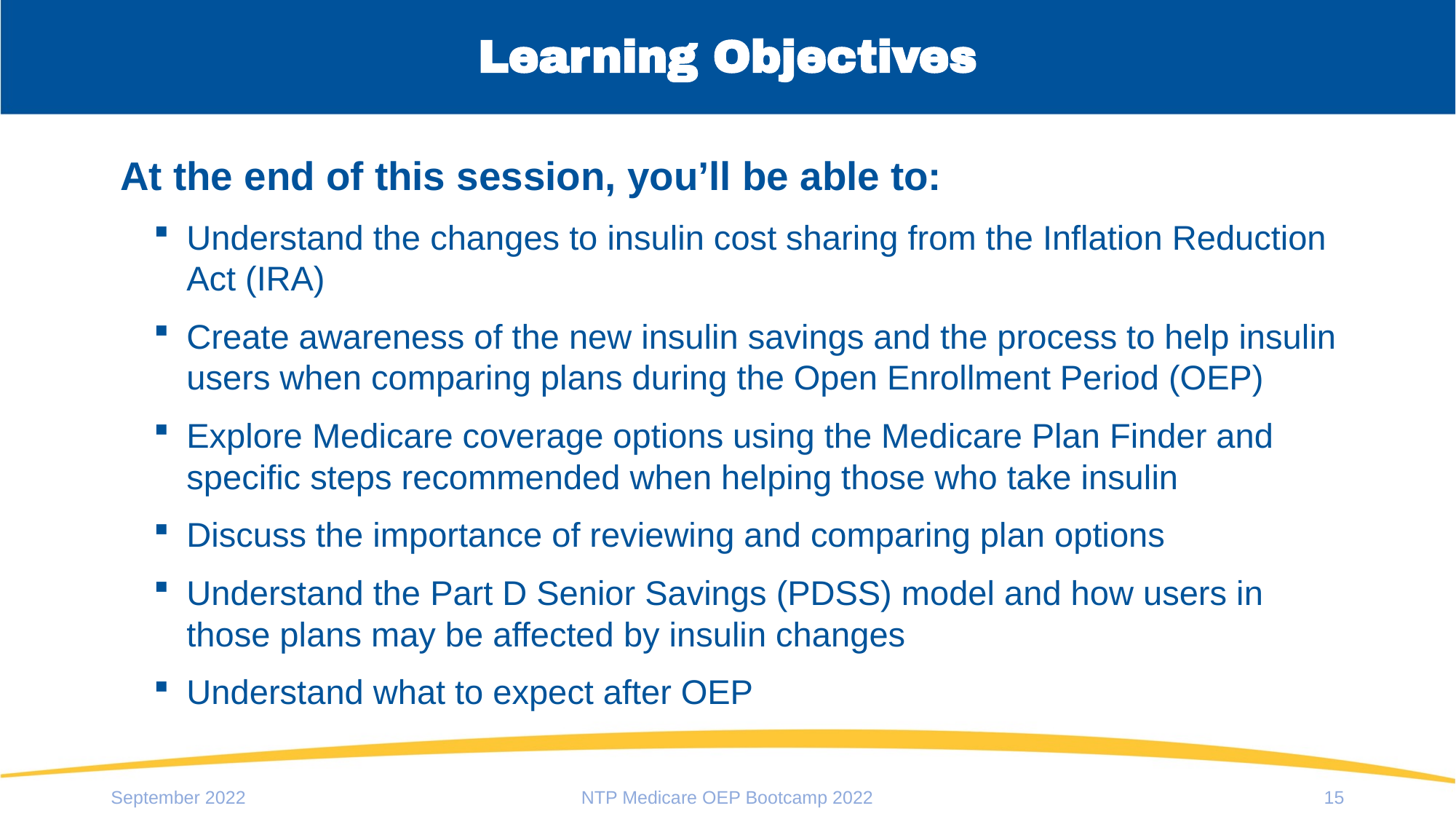

# Learning Objectives
At the end of this session, you’ll be able to:
Understand the changes to insulin cost sharing from the Inflation Reduction Act (IRA)
Create awareness of the new insulin savings and the process to help insulin users when comparing plans during the Open Enrollment Period (OEP)
Explore Medicare coverage options using the Medicare Plan Finder and specific steps recommended when helping those who take insulin
Discuss the importance of reviewing and comparing plan options
Understand the Part D Senior Savings (PDSS) model and how users in those plans may be affected by insulin changes
Understand what to expect after OEP

September 2022
NTP Medicare OEP Bootcamp 2022
15